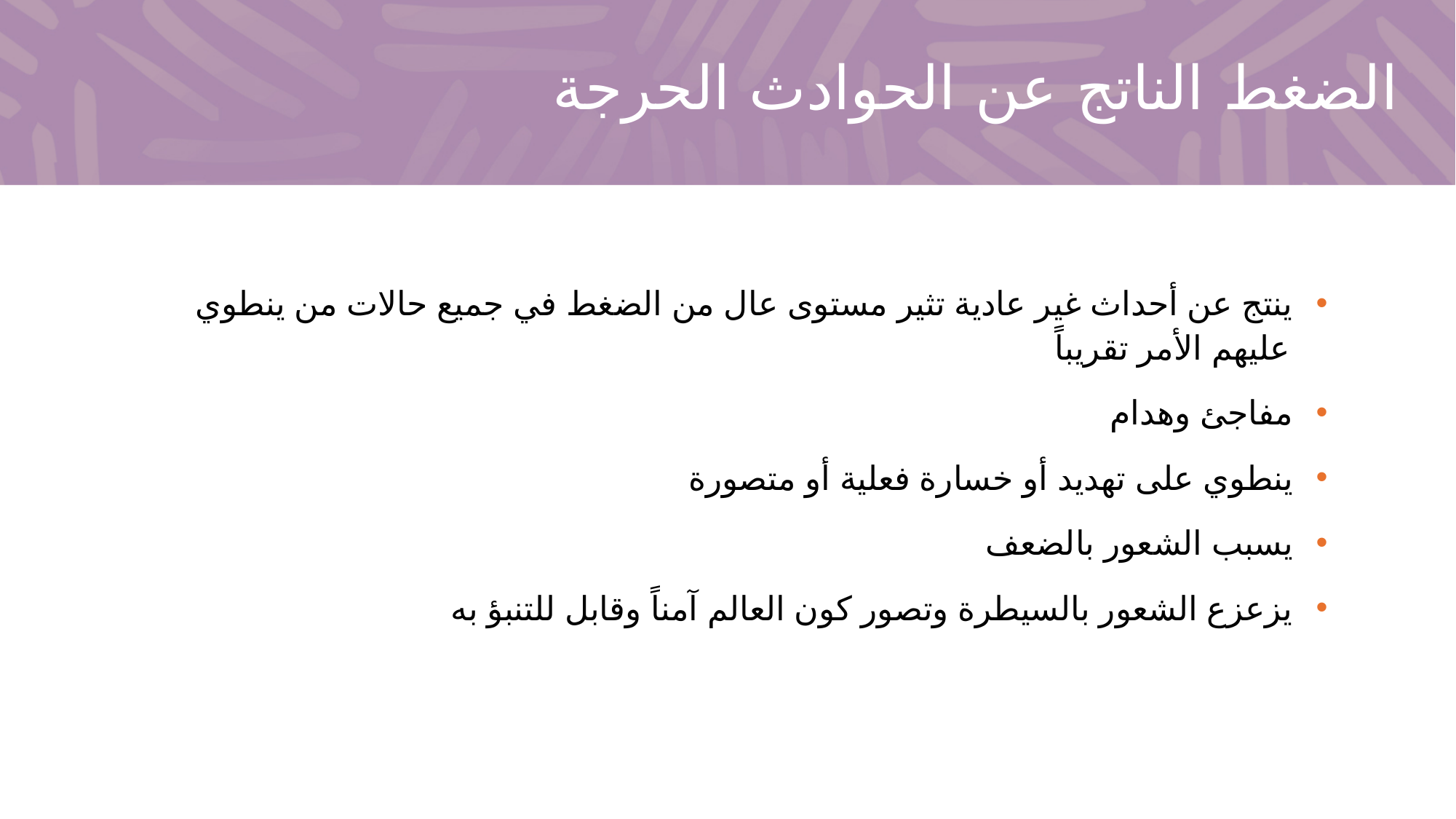

# الضغط الناتج عن الحوادث الحرجة
ينتج عن أحداث غير عادية تثير مستوى عال من الضغط في جميع حالات من ينطوي عليهم الأمر تقريباً
مفاجئ وهدام
ينطوي على تهديد أو خسارة فعلية أو متصورة
يسبب الشعور بالضعف
يزعزع الشعور بالسيطرة وتصور كون العالم آمناً وقابل للتنبؤ به